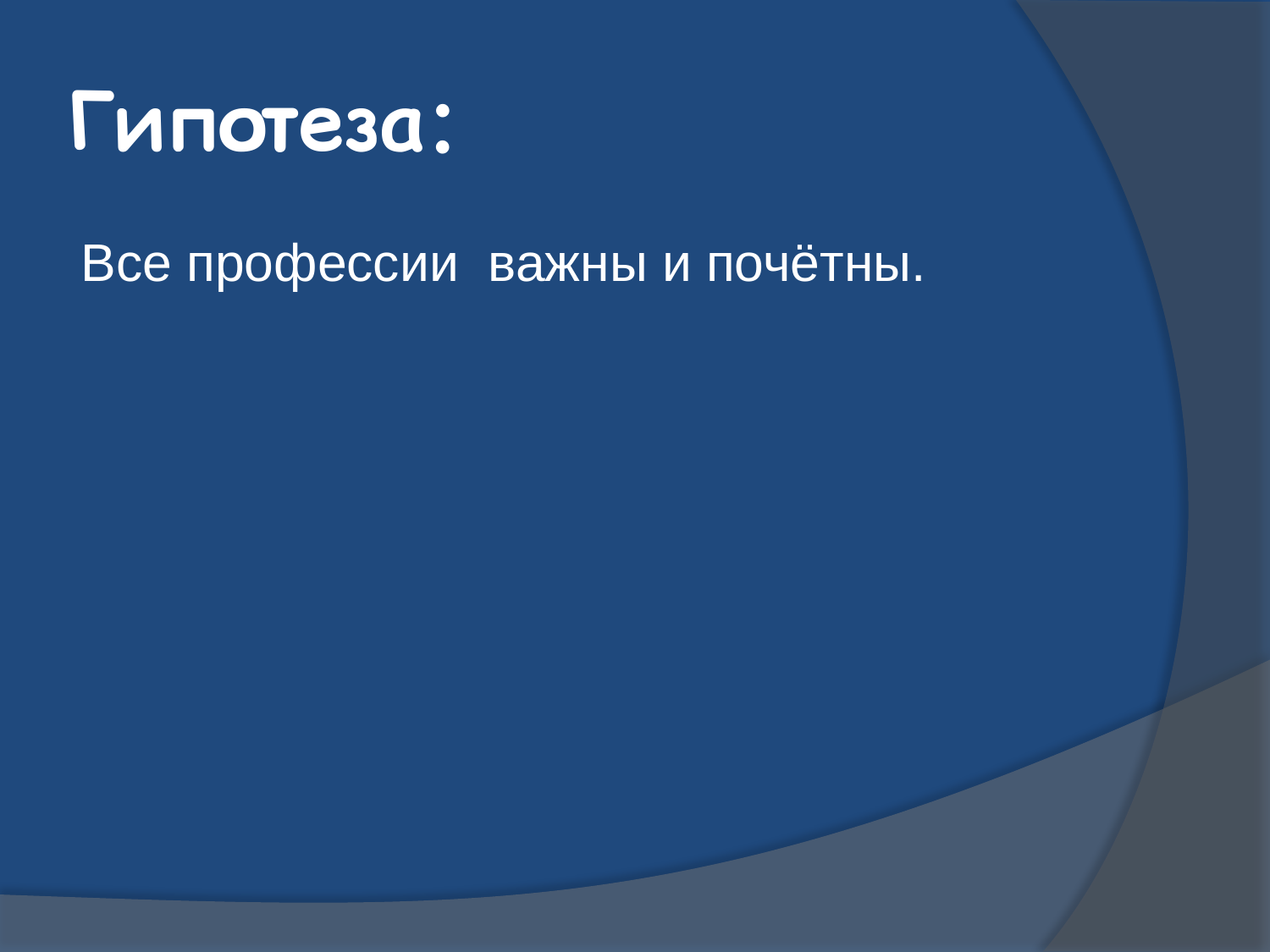

# Гипотеза:
Все профессии  важны и почётны.